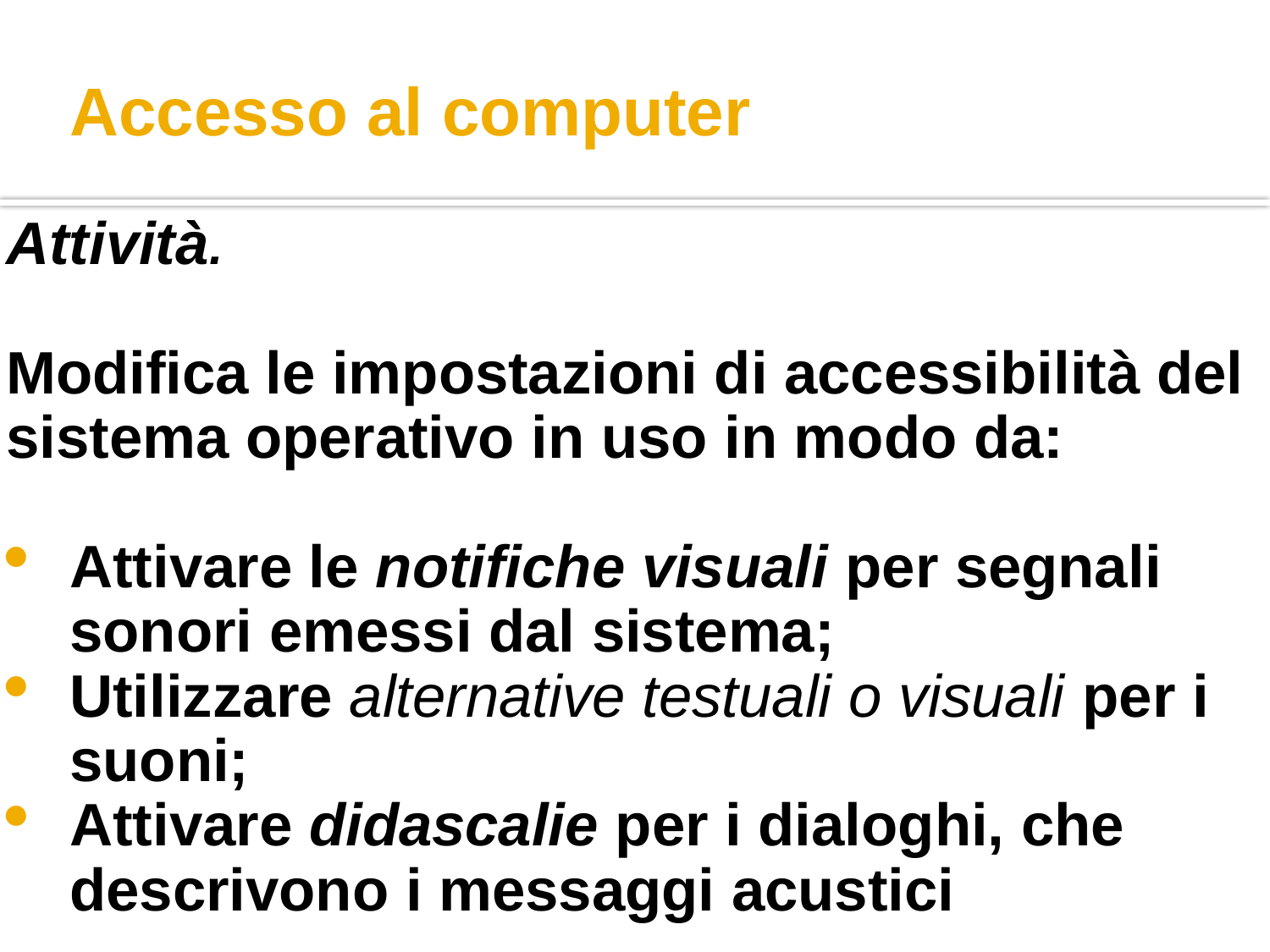

# Accesso al computer
Attività.

Modifica le impostazioni di accessibilità del sistema operativo in uso in modo da:

Attivare le notifiche visuali per segnali sonori emessi dal sistema;
Utilizzare alternative testuali o visuali per i suoni;
Attivare didascalie per i dialoghi, che descrivono i messaggi acustici